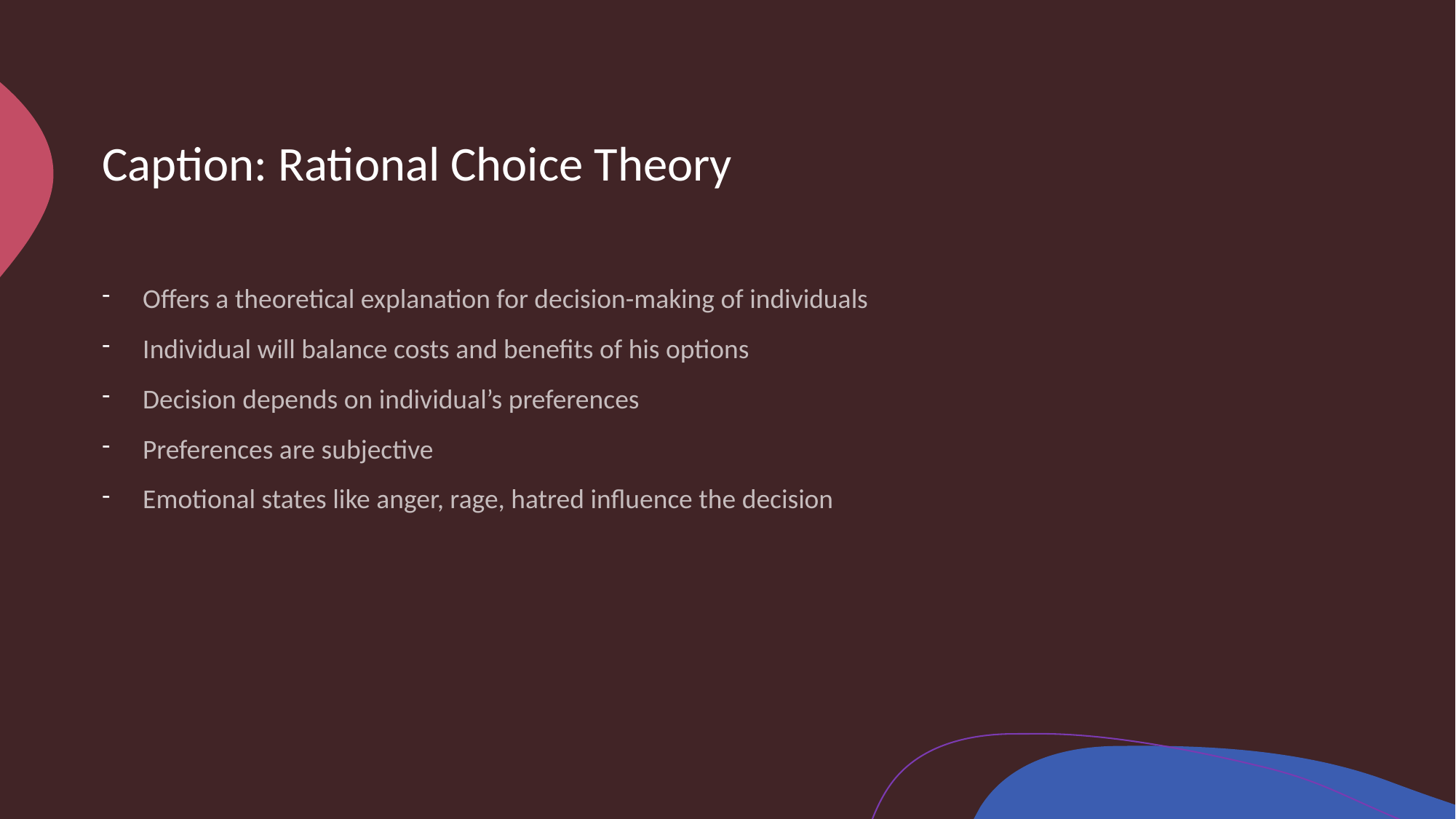

# Caption: Rational Choice Theory
Offers a theoretical explanation for decision-making of individuals
Individual will balance costs and benefits of his options
Decision depends on individual’s preferences
Preferences are subjective
Emotional states like anger, rage, hatred influence the decision